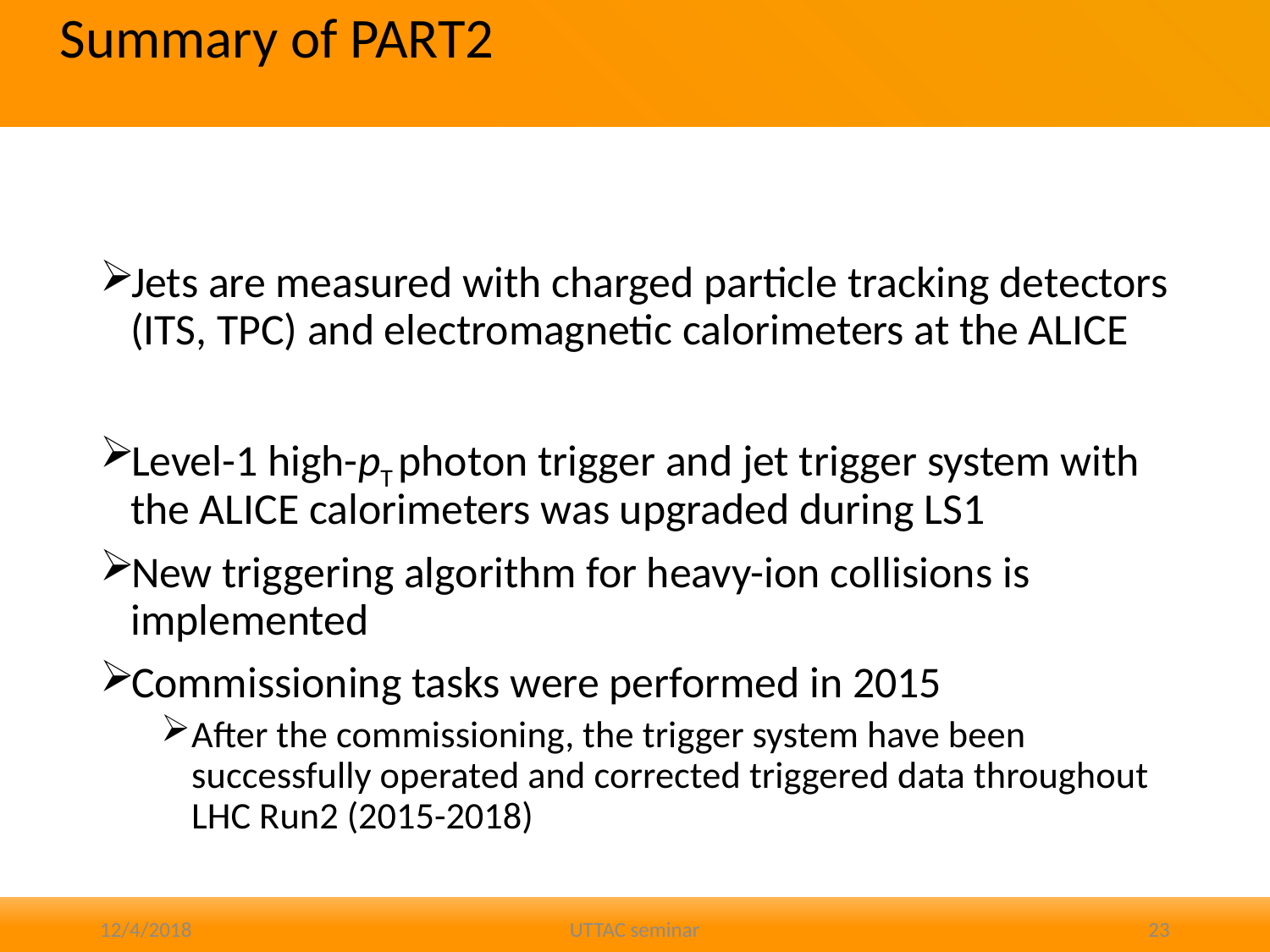

# Summary of PART2
Jets are measured with charged particle tracking detectors (ITS, TPC) and electromagnetic calorimeters at the ALICE

Level-1 high-pT photon trigger and jet trigger system with the ALICE calorimeters was upgraded during LS1
New triggering algorithm for heavy-ion collisions is implemented
Commissioning tasks were performed in 2015
After the commissioning, the trigger system have been successfully operated and corrected triggered data throughout LHC Run2 (2015-2018)
12/4/2018
UTTAC seminar
23